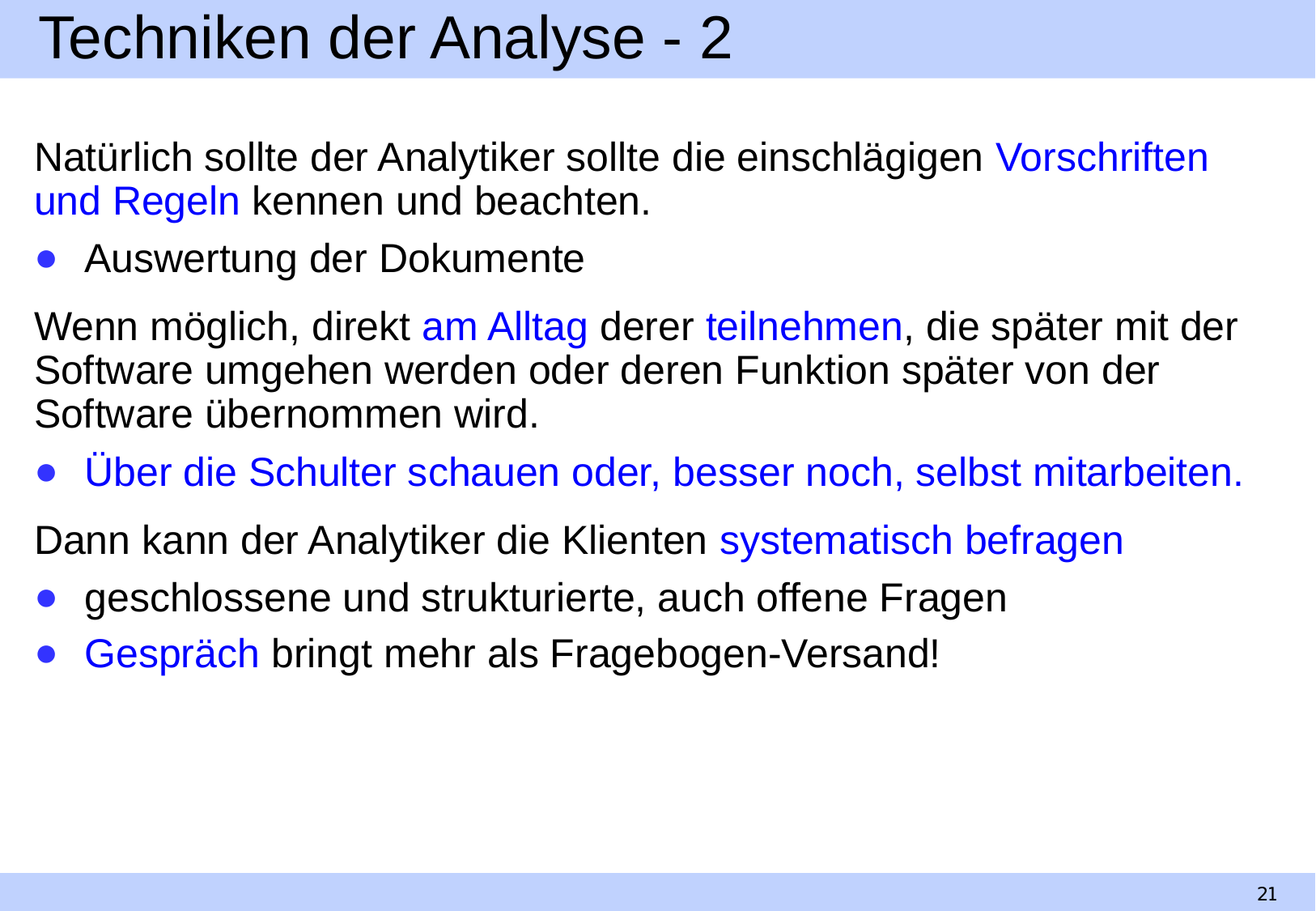

# Techniken der Analyse - 2
Natürlich sollte der Analytiker sollte die einschlägigen Vorschriften und Regeln kennen und beachten.
Auswertung der Dokumente
Wenn möglich, direkt am Alltag derer teilnehmen, die später mit der Software umgehen werden oder deren Funktion später von der Software übernommen wird.
Über die Schulter schauen oder, besser noch, selbst mitarbeiten.
Dann kann der Analytiker die Klienten systematisch befragen
geschlossene und strukturierte, auch offene Fragen
Gespräch bringt mehr als Fragebogen-Versand!
21